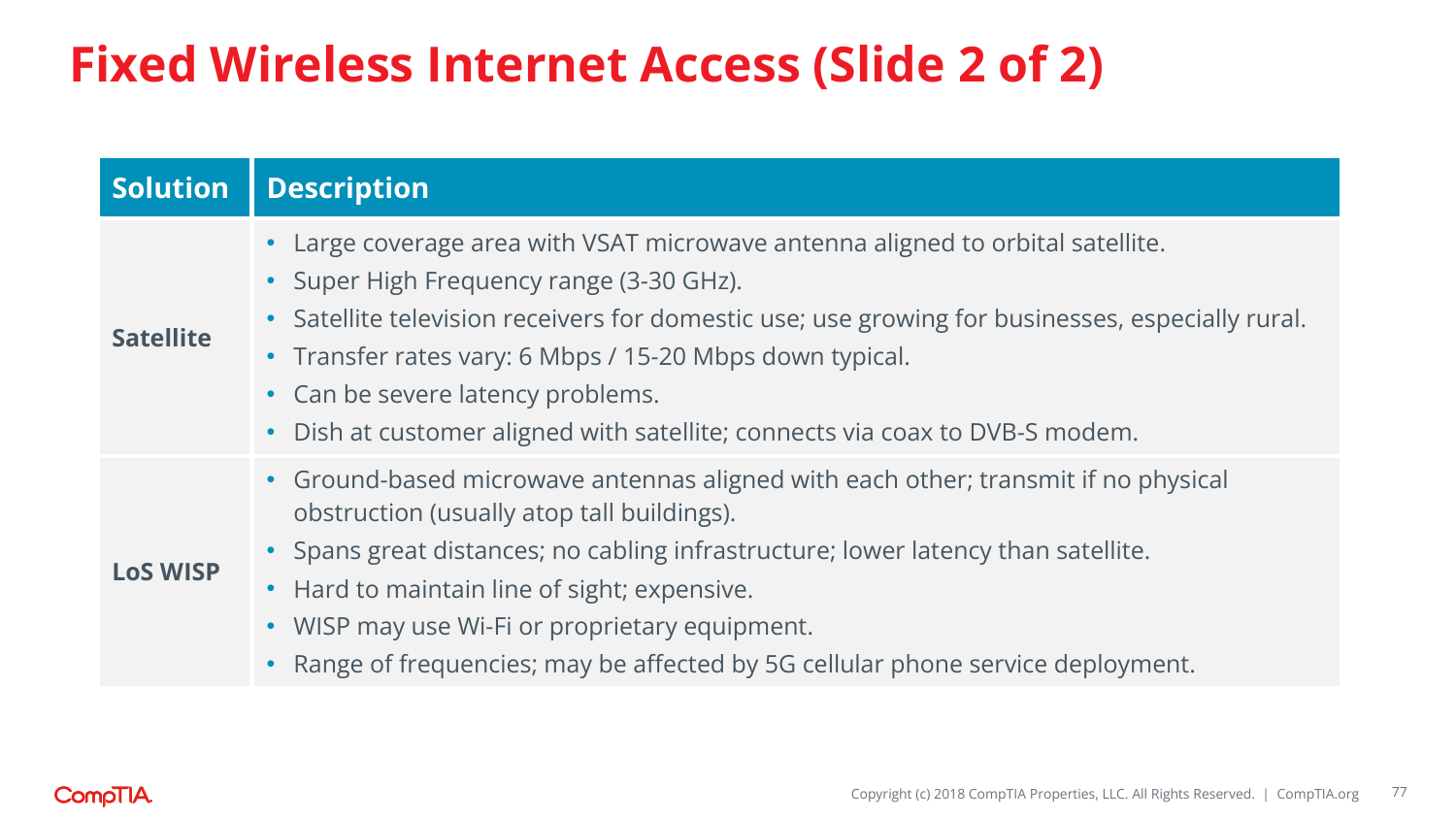

# Fixed Wireless Internet Access (Slide 2 of 2)
| Solution | Description |
| --- | --- |
| Satellite | Large coverage area with VSAT microwave antenna aligned to orbital satellite. Super High Frequency range (3-30 GHz). Satellite television receivers for domestic use; use growing for businesses, especially rural. Transfer rates vary: 6 Mbps / 15-20 Mbps down typical. Can be severe latency problems. Dish at customer aligned with satellite; connects via coax to DVB-S modem. |
| LoS WISP | Ground-based microwave antennas aligned with each other; transmit if no physical obstruction (usually atop tall buildings). Spans great distances; no cabling infrastructure; lower latency than satellite. Hard to maintain line of sight; expensive. WISP may use Wi-Fi or proprietary equipment. Range of frequencies; may be affected by 5G cellular phone service deployment. |
77